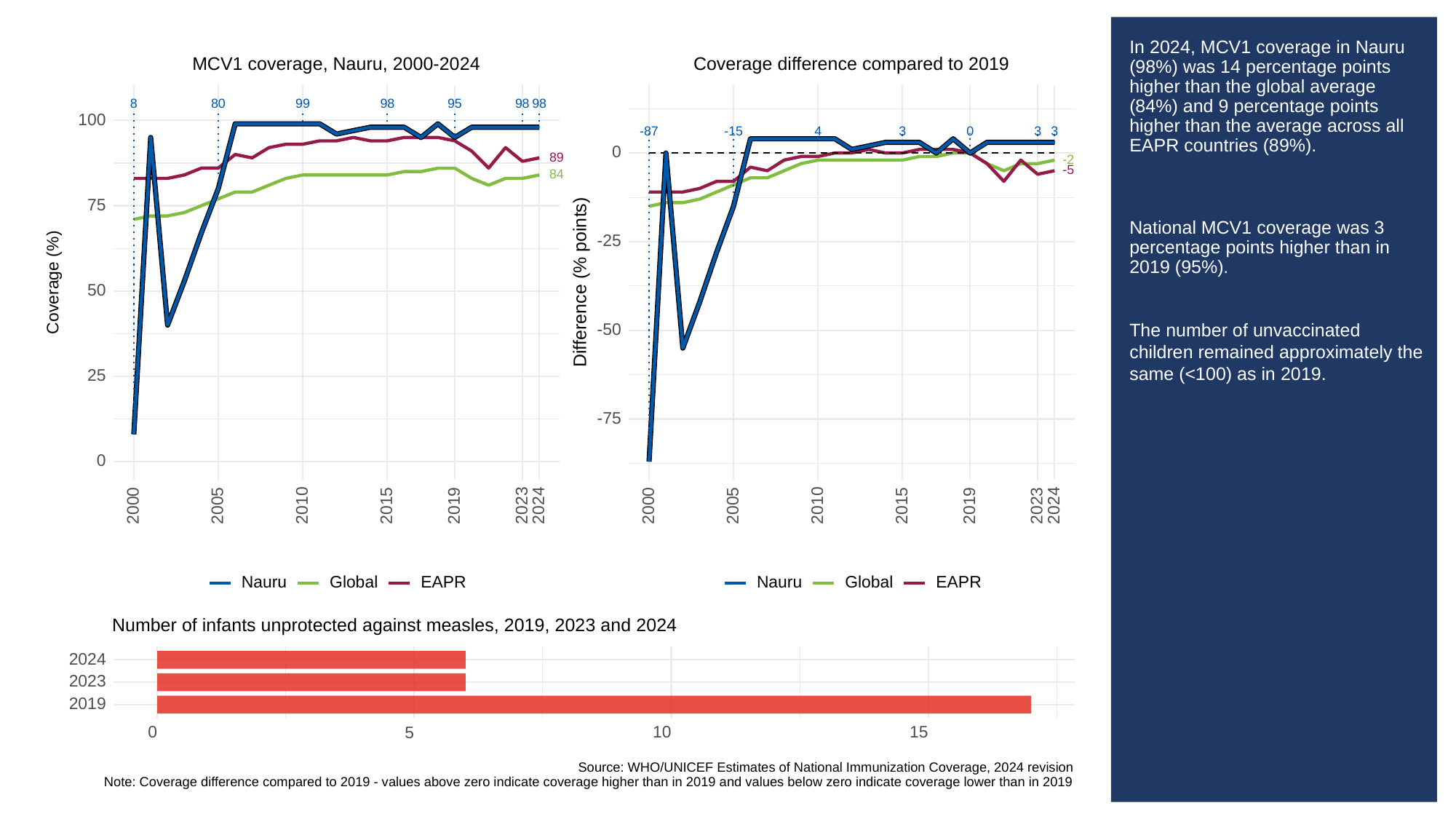

# In 2024, MCV1 coverage in Nauru (98%) was 14 percentage points higher than the global average (84%) and 9 percentage points higher than the average across all EAPR countries (89%).

National MCV1 coverage was 3 percentage points higher than in 2019 (95%).

The number of unvaccinated children remained approximately the same (<100) as in 2019.

MCV1 coverage, Nauru, 2000-2024
Coverage difference compared to 2019

8
80
99
98
95
98
98

100

3
3
3
-87
-15
0
4

0

89
-2

-5

84

75

-25

Difference (% points)
Coverage (%)
50

-50

25

-75

0

2023
2023
2000
2005
2010
2015
2019
2024
2000
2005
2010
2015
2019
2024
Global
Global
Nauru
Nauru
EAPR
EAPR

Number of infants unprotected against measles, 2019, 2023 and 2024

2024

2023

2019

0
10
15
5
Source: WHO/UNICEF Estimates of National Immunization Coverage, 2024 revision
Note: Coverage difference compared to 2019 - values above zero indicate coverage higher than in 2019 and values below zero indicate coverage lower than in 2019